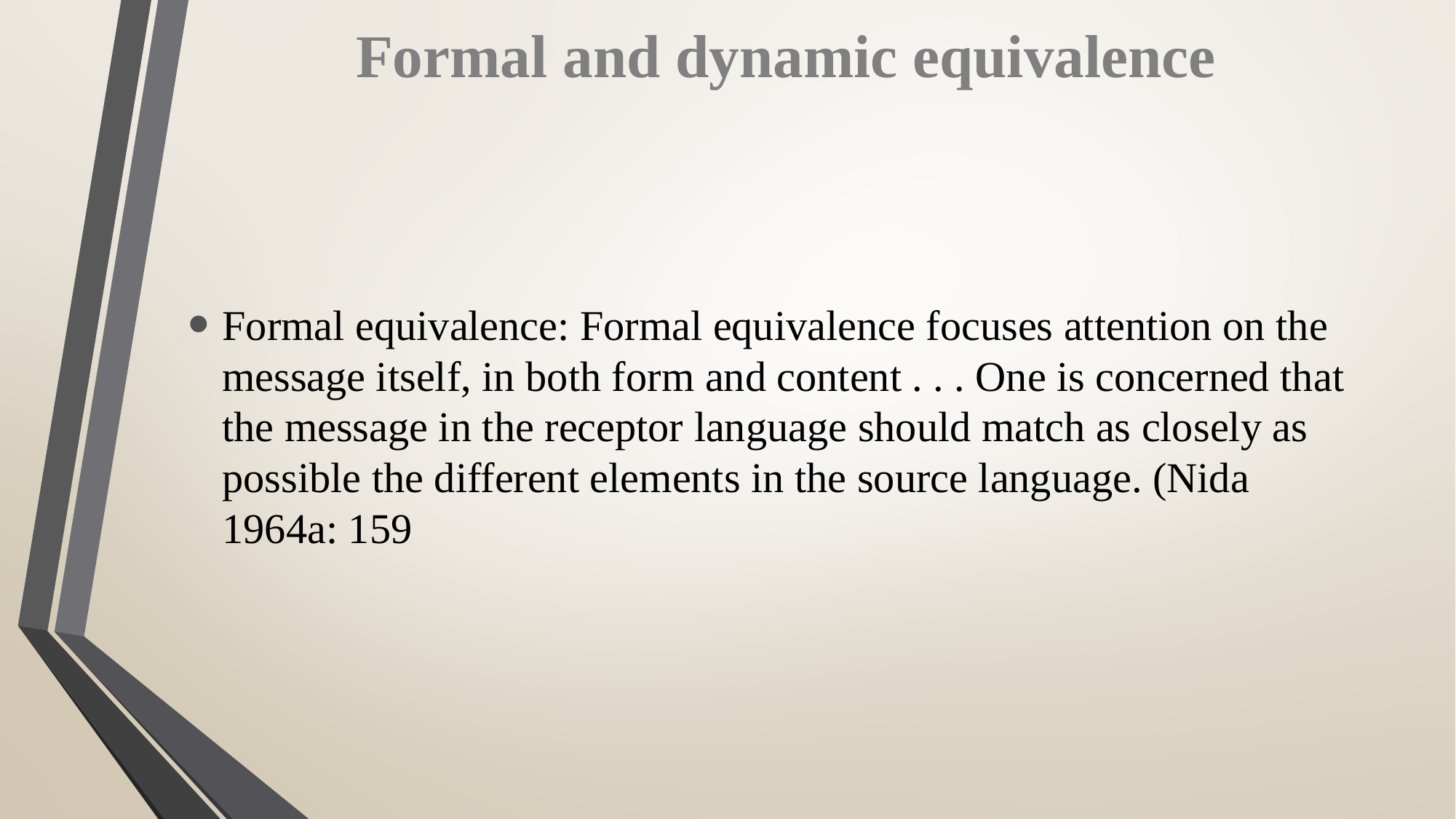

# Formal and dynamic equivalence
Formal equivalence: Formal equivalence focuses attention on the message itself, in both form and content . . . One is concerned that the message in the receptor language should match as closely as possible the different elements in the source language. (Nida 1964a: 159